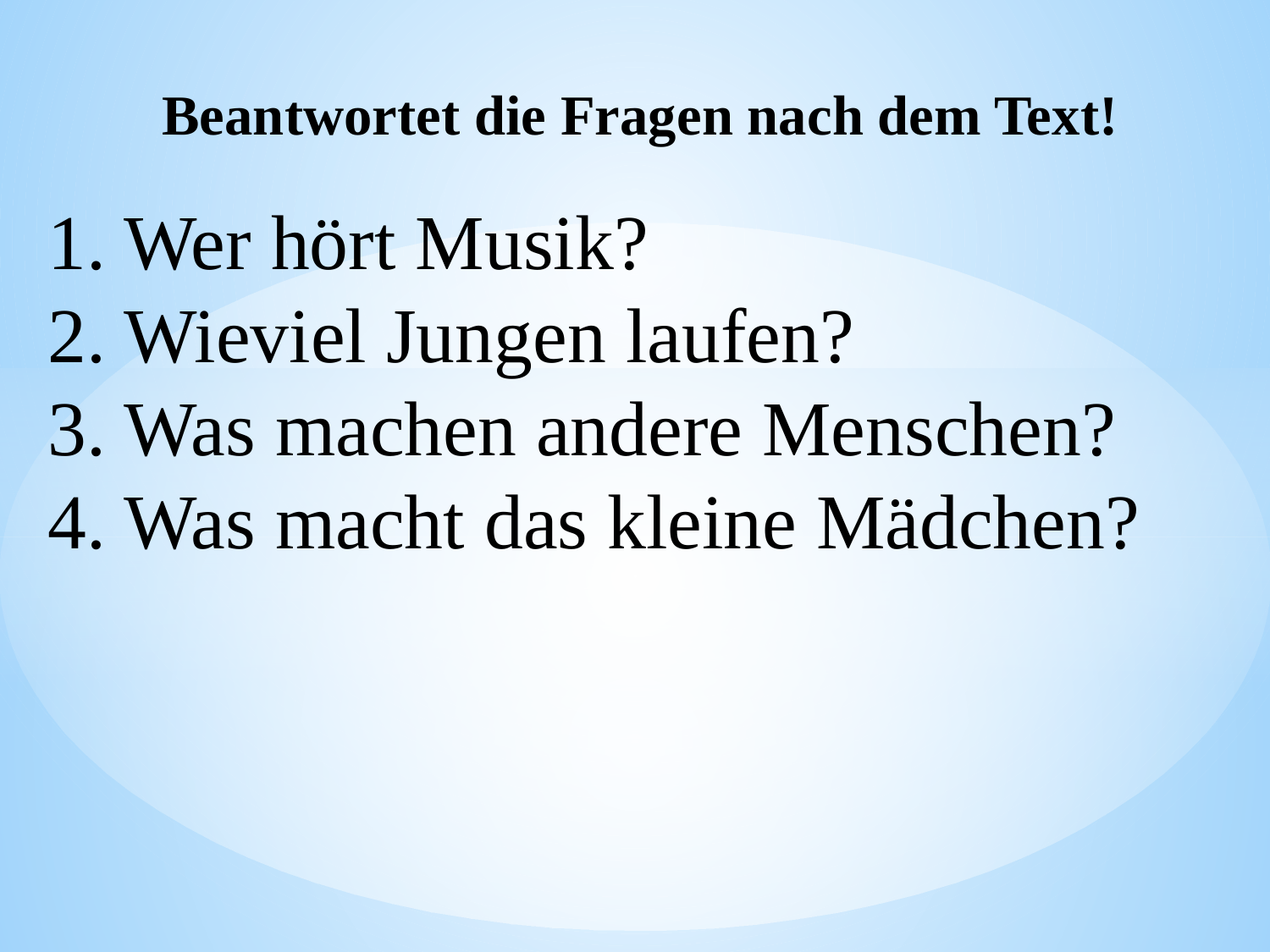

Beantwortet die Fragen nach dem Text!
#
1. Wer hört Musik?
2. Wieviel Jungen laufen?
3. Was machen andere Menschen?
4. Was macht das kleine Mädchen?